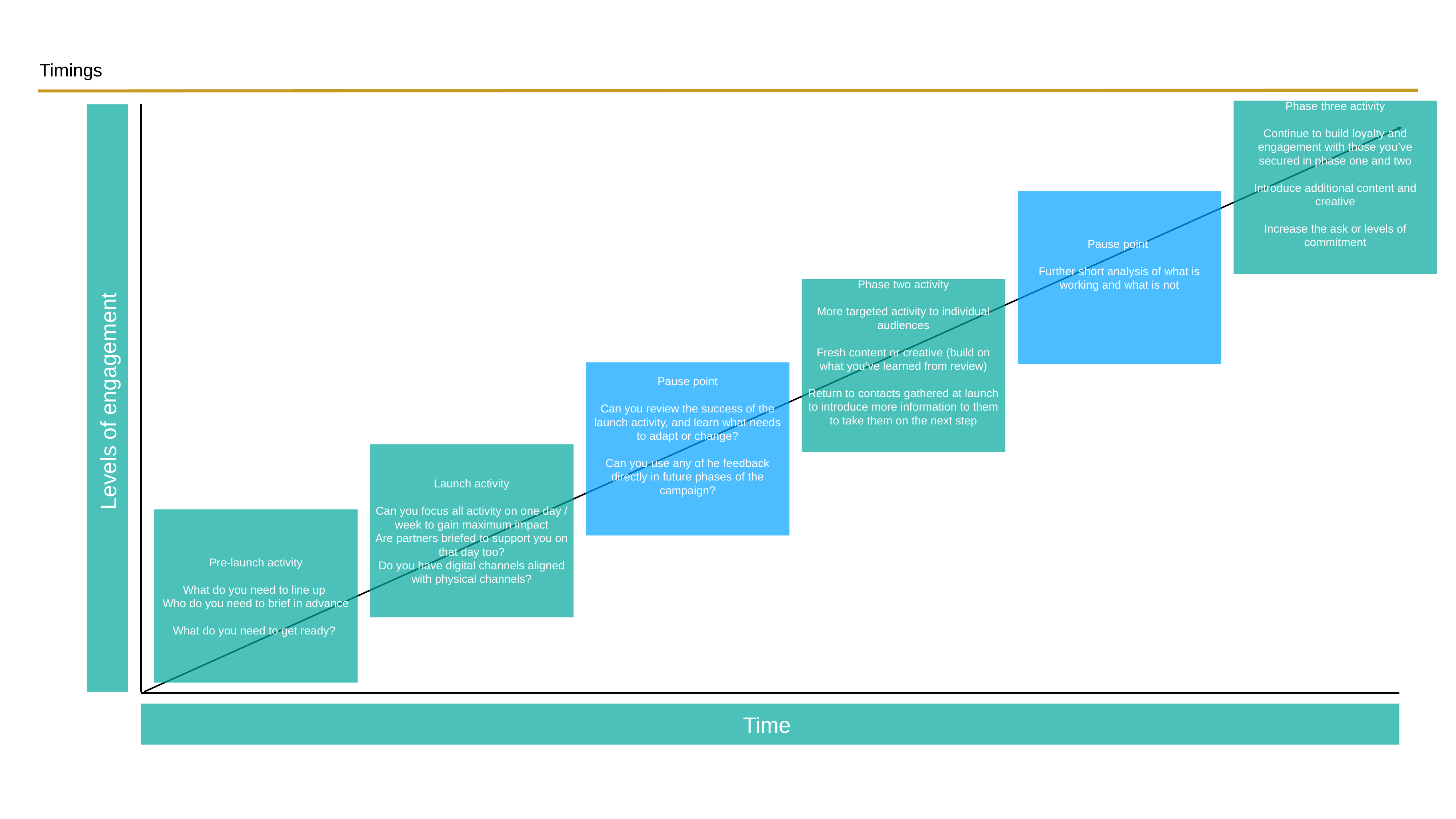

Timings
Phase three activity

Continue to build loyalty and engagement with those you’ve secured in phase one and two

Introduce additional content and creative

Increase the ask or levels of commitment

Pause point

Further short analysis of what is working and what is not

Phase two activity

More targeted activity to individual audiences

Fresh content or creative (build on what you’ve learned from review)

Return to contacts gathered at launch to introduce more information to them to take them on the next step

Pause point

Can you review the success of the launch activity, and learn what needs to adapt or change?

Can you use any of he feedback directly in future phases of the campaign?

Levels of engagement
Launch activity

Can you focus all activity on one day / week to gain maximum impact
Are partners briefed to support you on that day too?
Do you have digital channels aligned with physical channels?
Pre-launch activity

What do you need to line up
Who do you need to brief in advance

What do you need to get ready?

Time